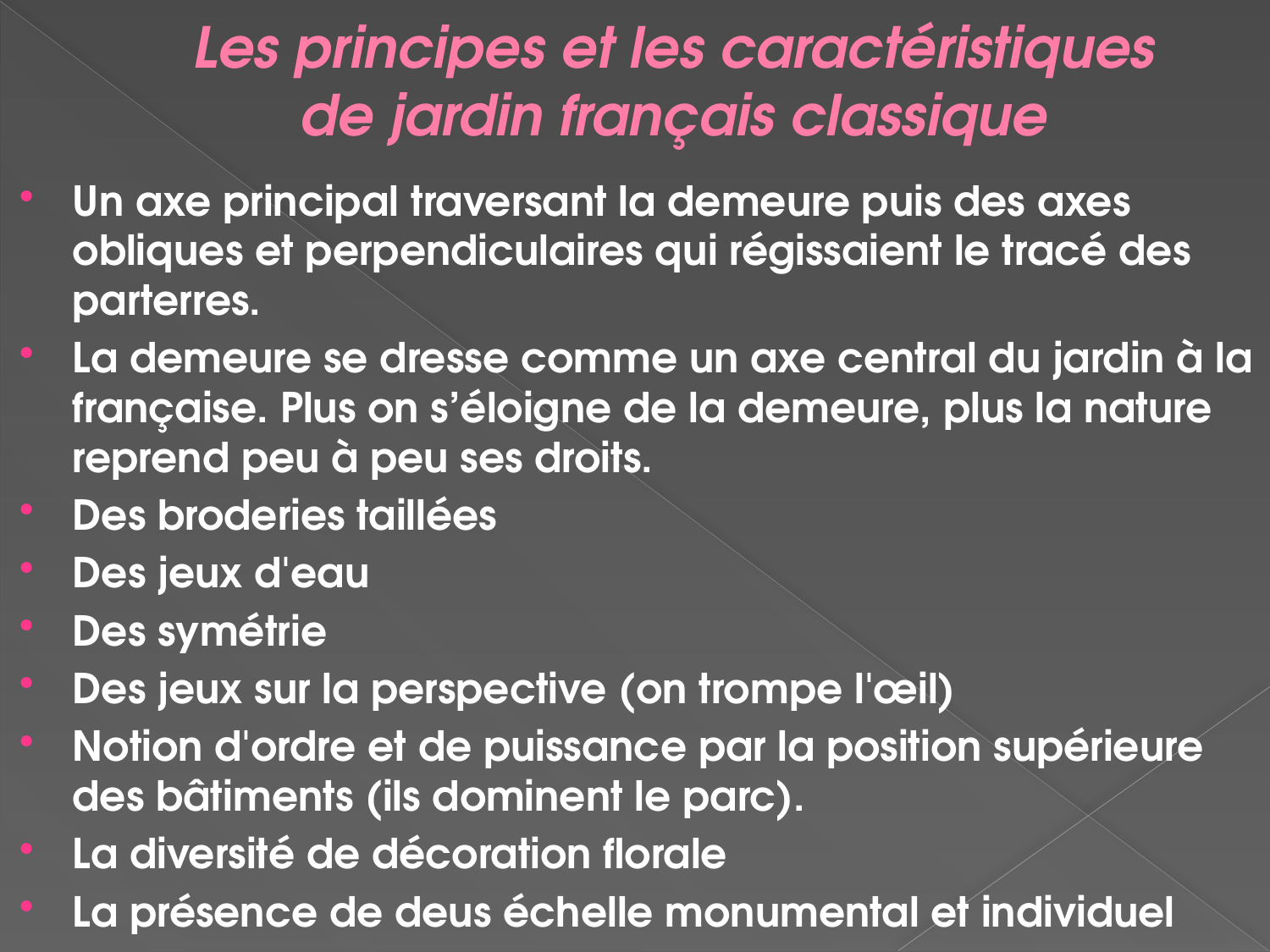

# Les principes et les caractéristiques de jardin français classique
Un axe principal traversant la demeure puis des axes obliques et perpendiculaires qui régissaient le tracé des parterres.
La demeure se dresse comme un axe central du jardin à la française. Plus on s’éloigne de la demeure, plus la nature reprend peu à peu ses droits.
Des broderies taillées
Des jeux d'eau
Des symétrie
Des jeux sur la perspective (on trompe l'œil)
Notion d'ordre et de puissance par la position supérieure des bâtiments (ils dominent le parc).
La diversité de décoration florale
La présence de deus échelle monumental et individuel